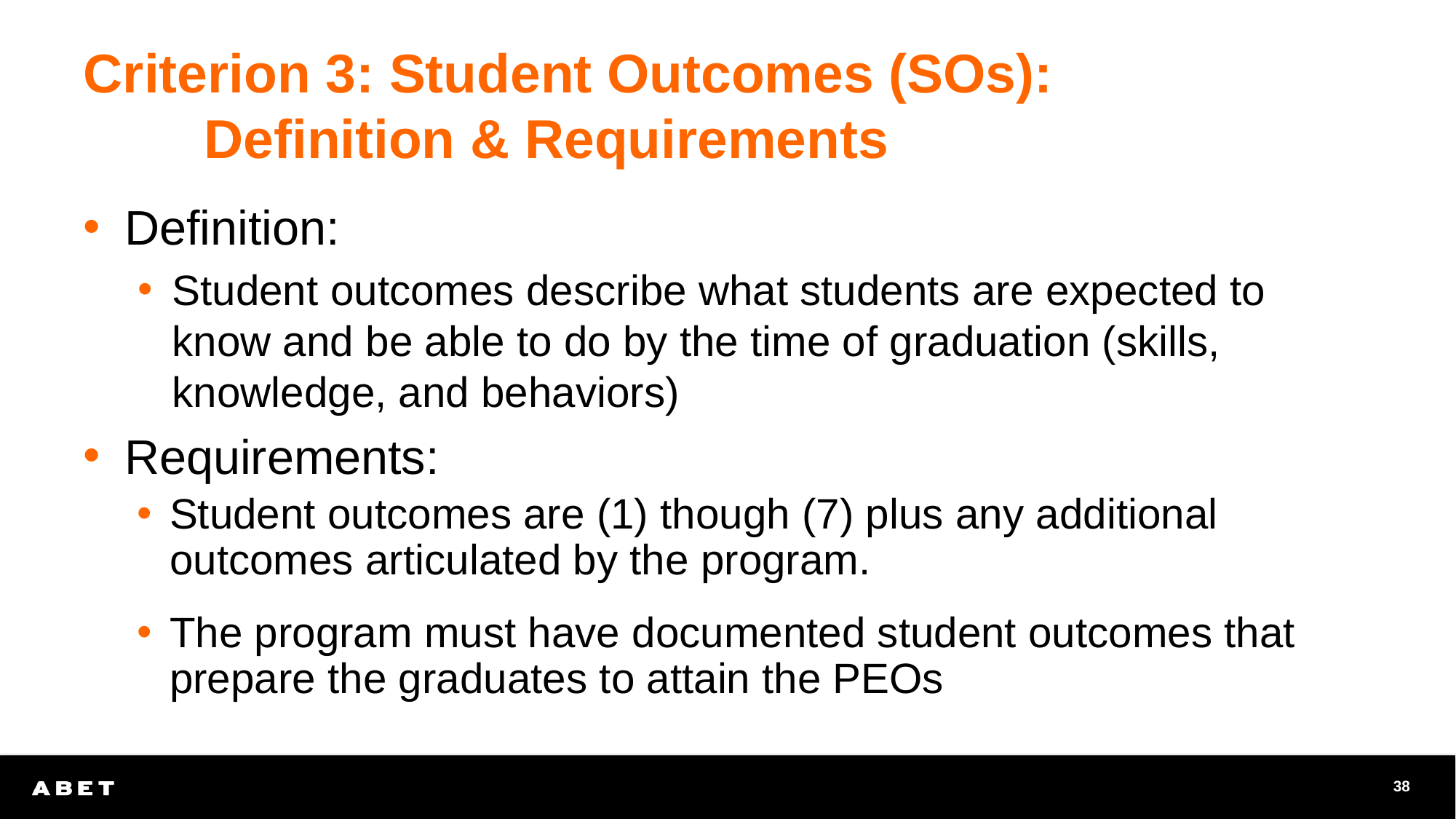

# Criterion 3: Student Outcomes (SOs): Definition & Requirements
Definition:
Student outcomes describe what students are expected to know and be able to do by the time of graduation (skills, knowledge, and behaviors)
Requirements:
Student outcomes are (1) though (7) plus any additional outcomes articulated by the program.
The program must have documented student outcomes that prepare the graduates to attain the PEOs